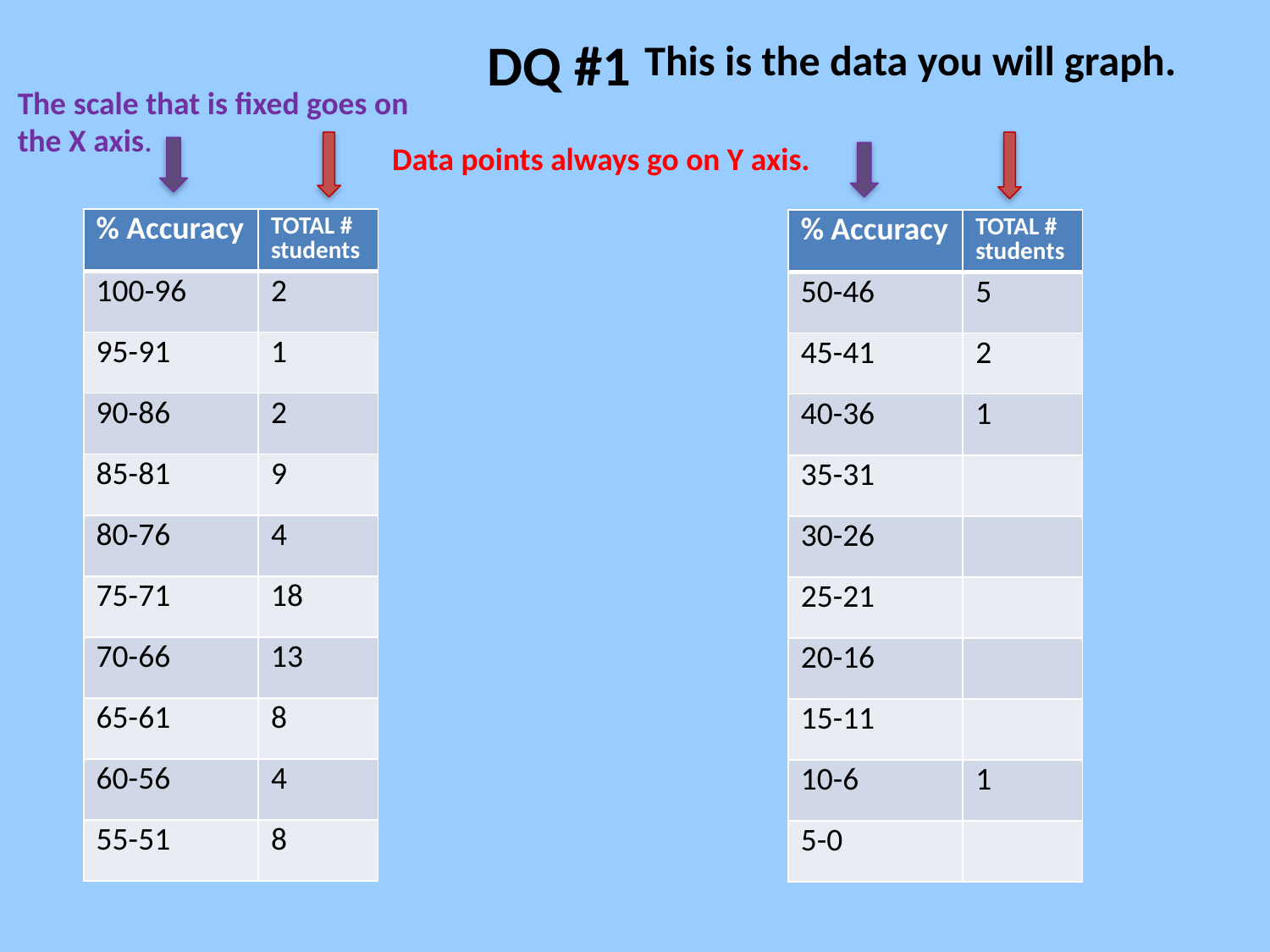

DQ #1

This is the data you will graph.

The scale that is fixed goes on the X axis.

Data points always go on Y axis.

| % Accuracy | TOTAL # students |
| --- | --- |
| 100-96 | 2 |
| 95-91 | 1 |
| 90-86 | 2 |
| 85-81 | 9 |
| 80-76 | 4 |
| 75-71 | 18 |
| 70-66 | 13 |
| 65-61 | 8 |
| 60-56 | 4 |
| 55-51 | 8 |
| % Accuracy | TOTAL # students |
| --- | --- |
| 50-46 | 5 |
| 45-41 | 2 |
| 40-36 | 1 |
| 35-31 |  |
| 30-26 |  |
| 25-21 |  |
| 20-16 |  |
| 15-11 |  |
| 10-6 | 1 |
| 5-0 |  |